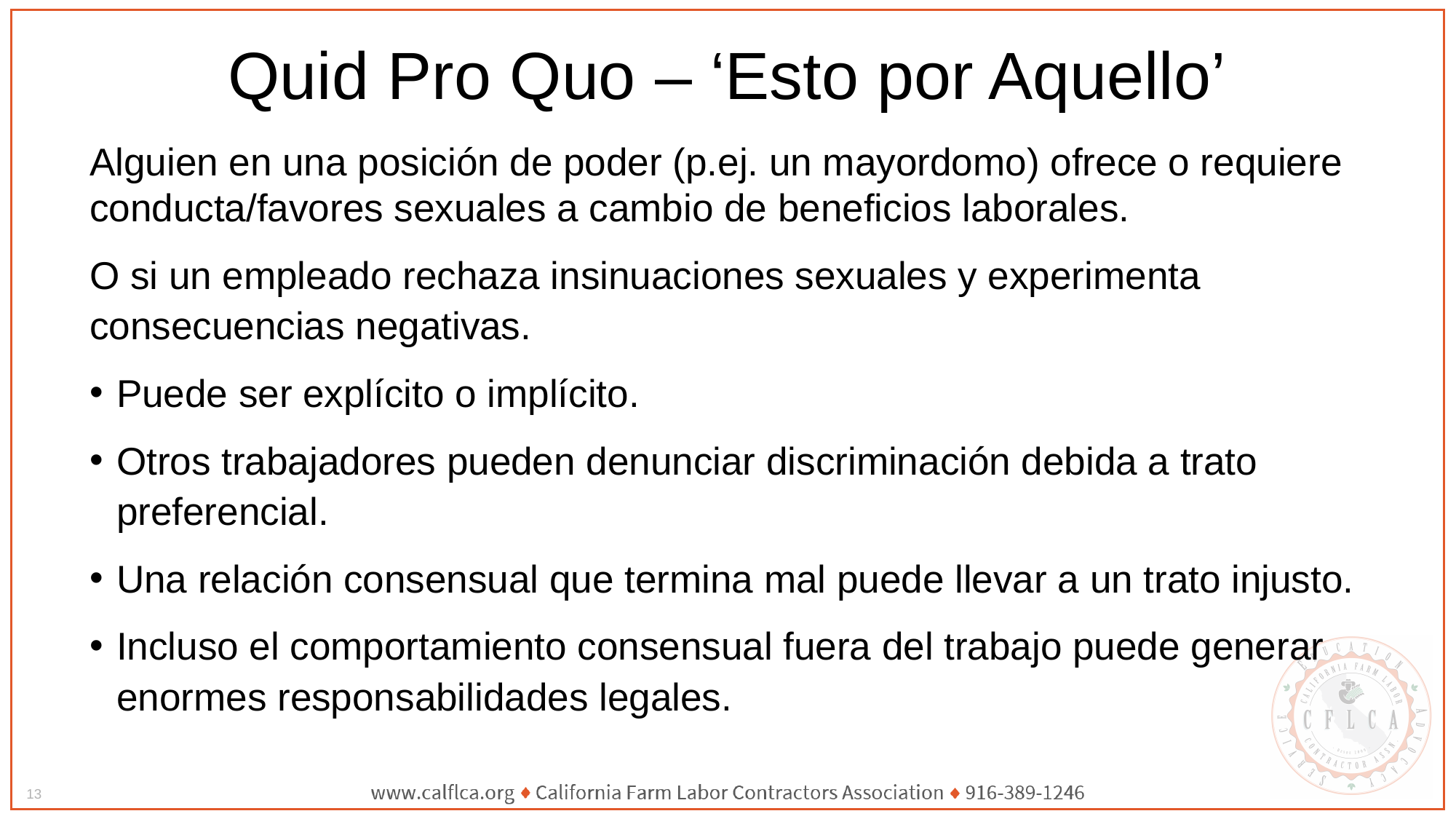

# Quid Pro Quo – ‘Esto por Aquello’
Alguien en una posición de poder (p.ej. un mayordomo) ofrece o requiere conducta/favores sexuales a cambio de beneficios laborales.
O si un empleado rechaza insinuaciones sexuales y experimenta consecuencias negativas.
Puede ser explícito o implícito.
Otros trabajadores pueden denunciar discriminación debida a trato preferencial.
Una relación consensual que termina mal puede llevar a un trato injusto.
Incluso el comportamiento consensual fuera del trabajo puede generar enormes responsabilidades legales.
13